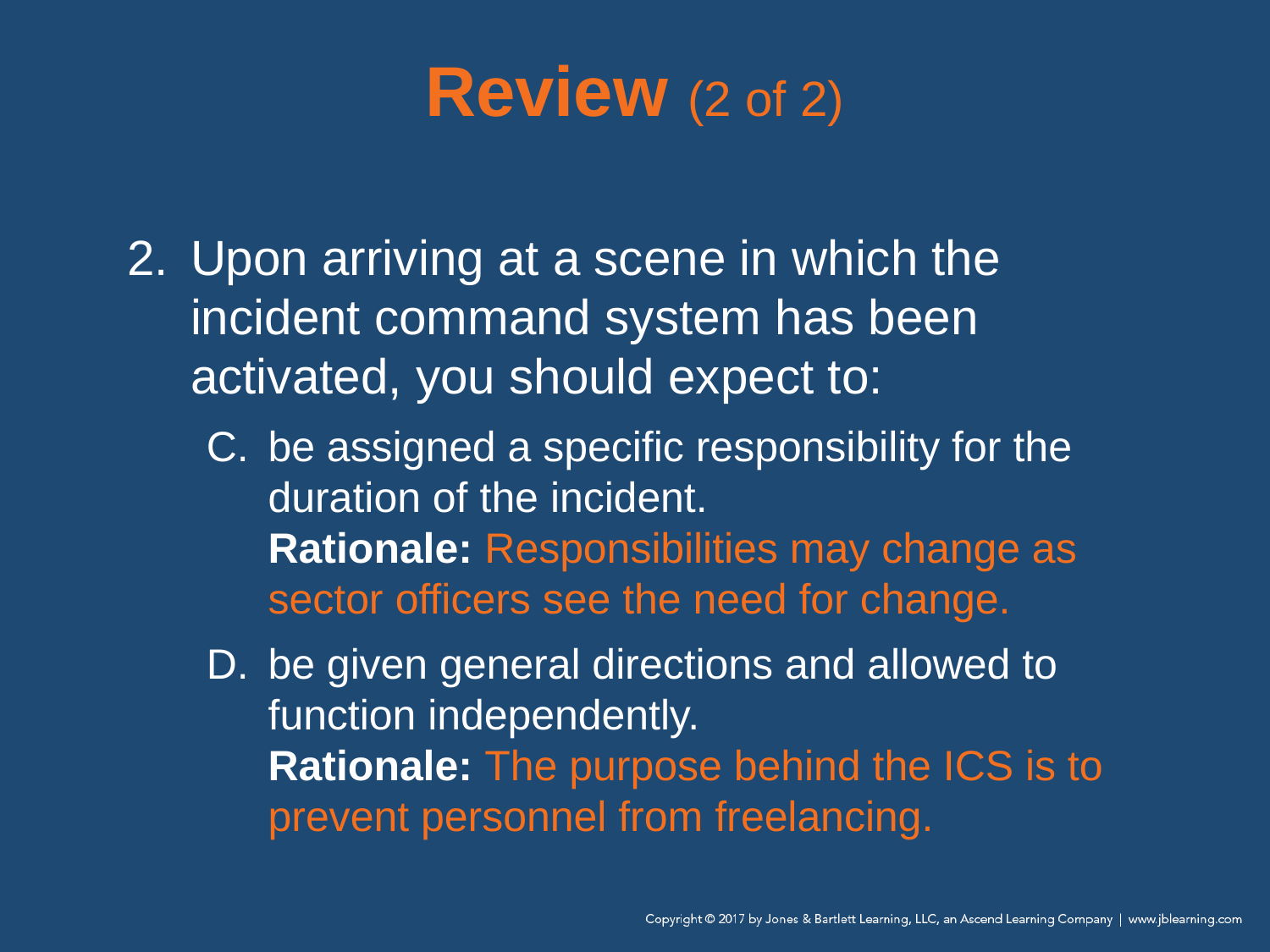

# Review (2 of 2)
Upon arriving at a scene in which the incident command system has been activated, you should expect to:
be assigned a specific responsibility for the duration of the incident.
Rationale: Responsibilities may change as sector officers see the need for change.
be given general directions and allowed to function independently.
Rationale: The purpose behind the ICS is to prevent personnel from freelancing.